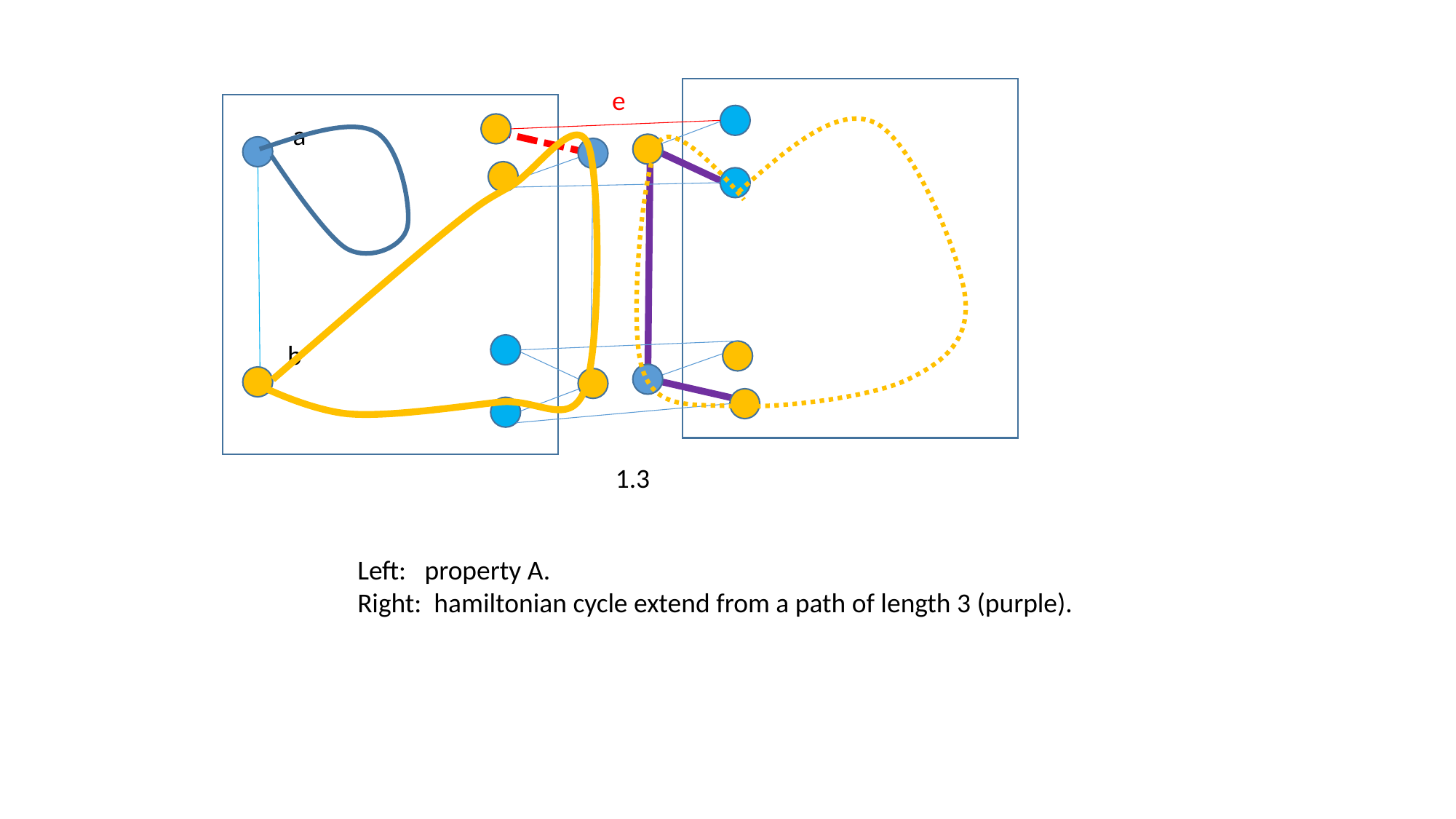

e

a

b

1.3
Left:   property A.
Right:  hamiltonian cycle extend from a path of length 3 (purple).